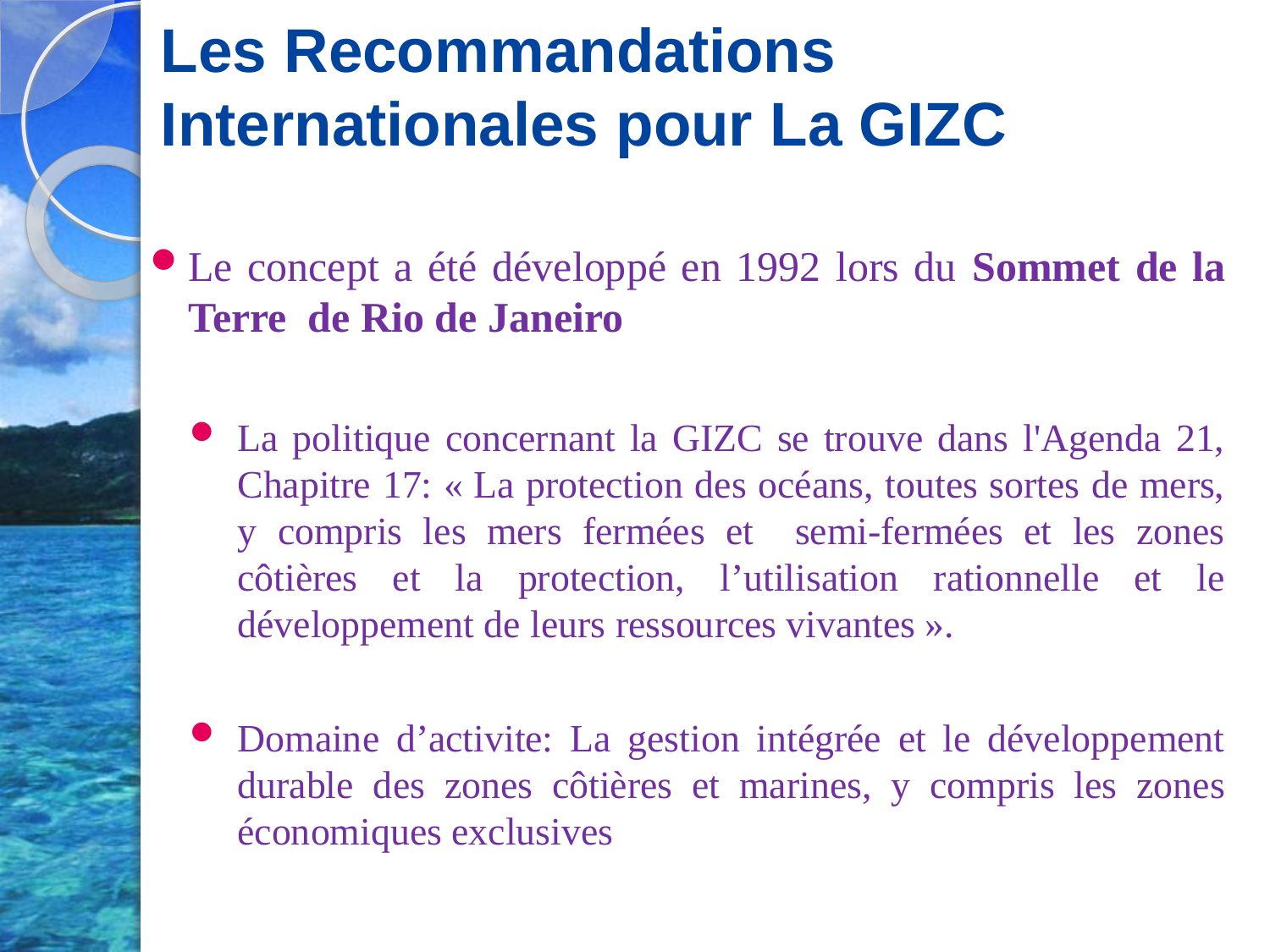

# Les Recommandations Internationales pour La GIZC
Le concept a été développé en 1992 lors du Sommet de la Terre  de Rio de Janeiro

La politique concernant la GIZC se trouve dans l'Agenda 21, Chapitre 17: « La protection des océans, toutes sortes de mers, y compris les mers fermées et  semi-fermées et les zones côtières et la protection, l’utilisation rationnelle et le développement de leurs ressources vivantes ».

Domaine d’activite: La gestion intégrée et le développement durable des zones côtières et marines, y compris les zones économiques exclusives